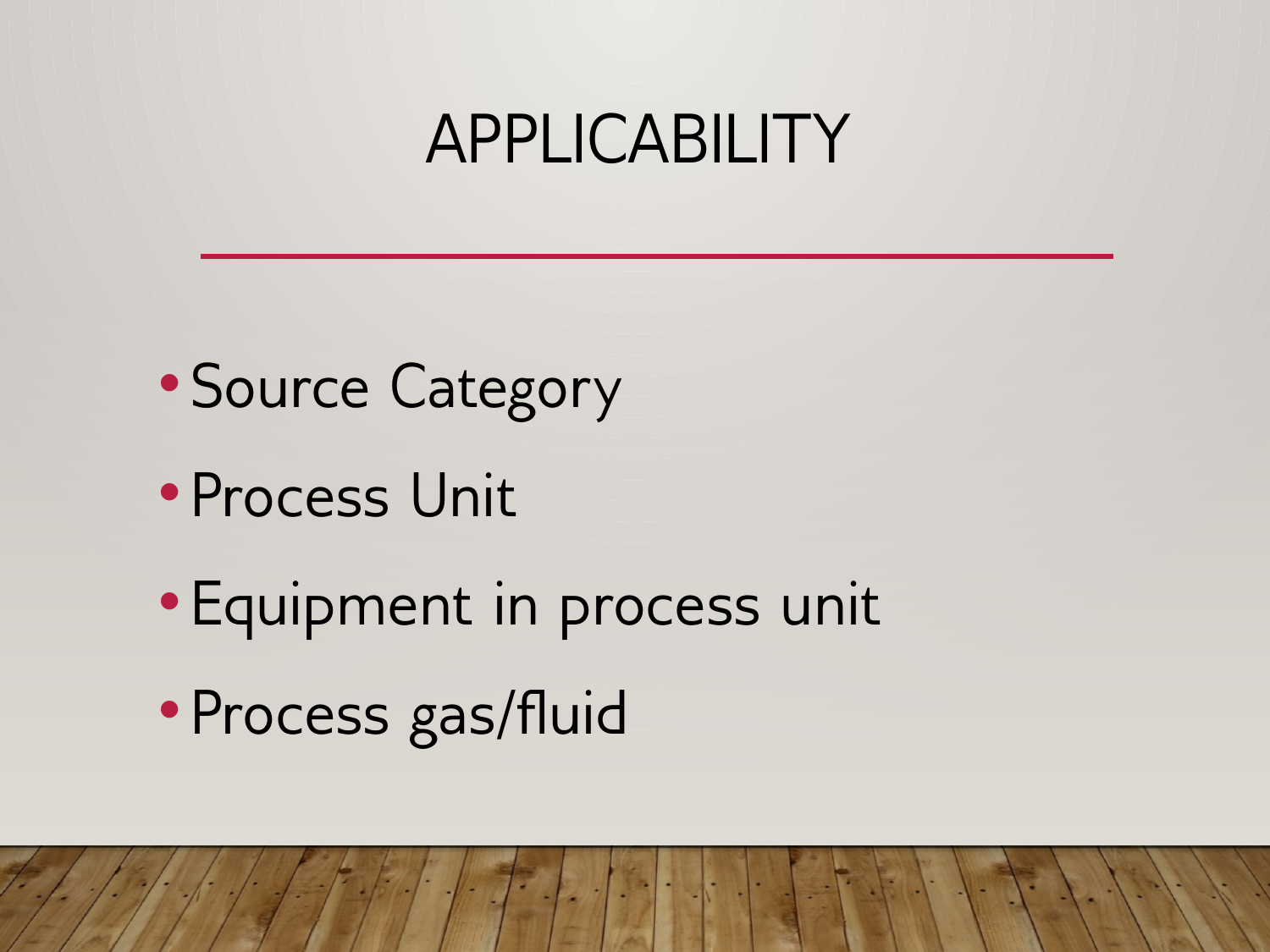

# Applicability
Source Category
Process Unit
Equipment in process unit
Process gas/fluid